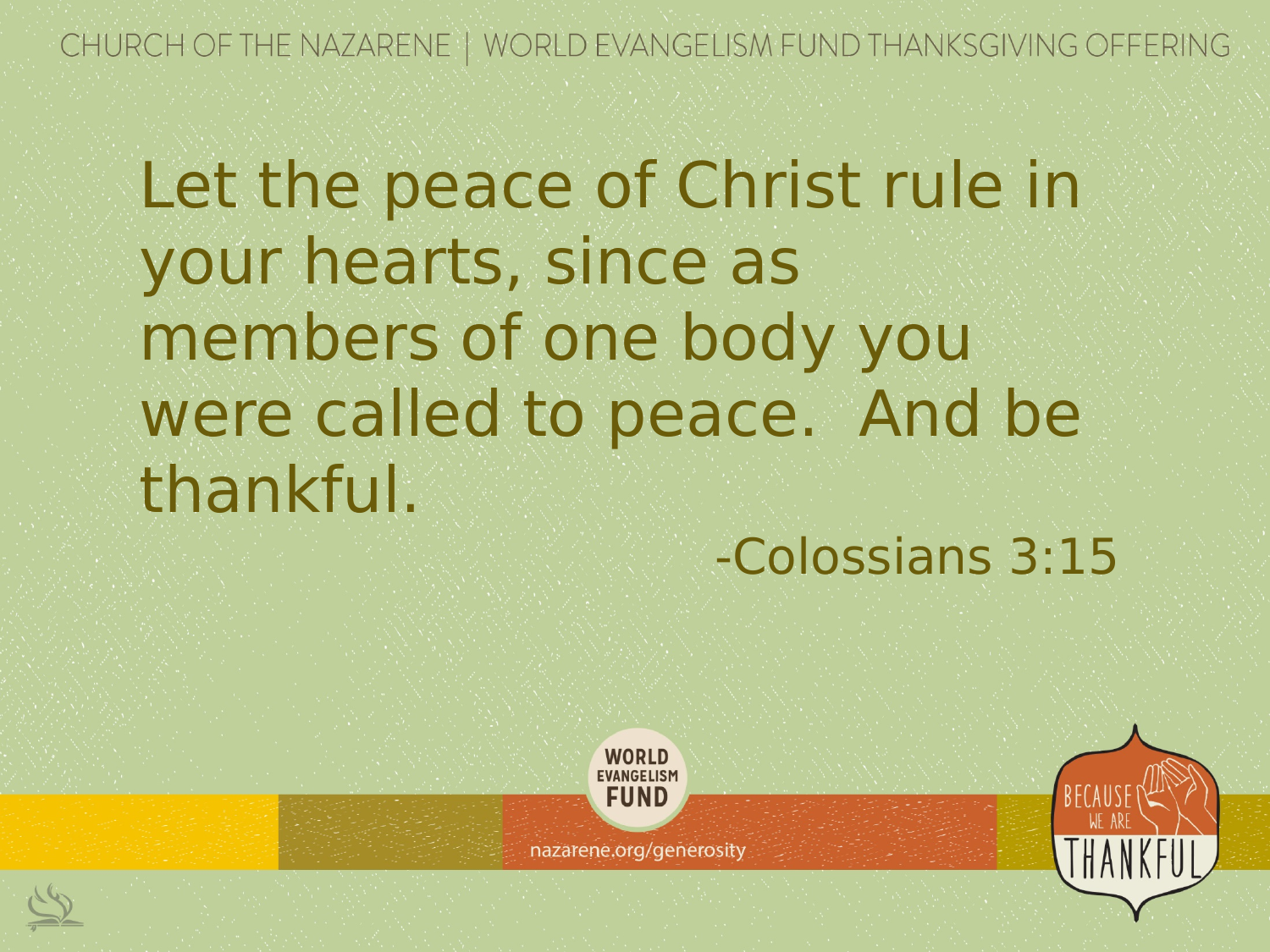

Let the peace of Christ rule in your hearts, since as members of one body you were called to peace.  And be thankful.
-Colossians 3:15